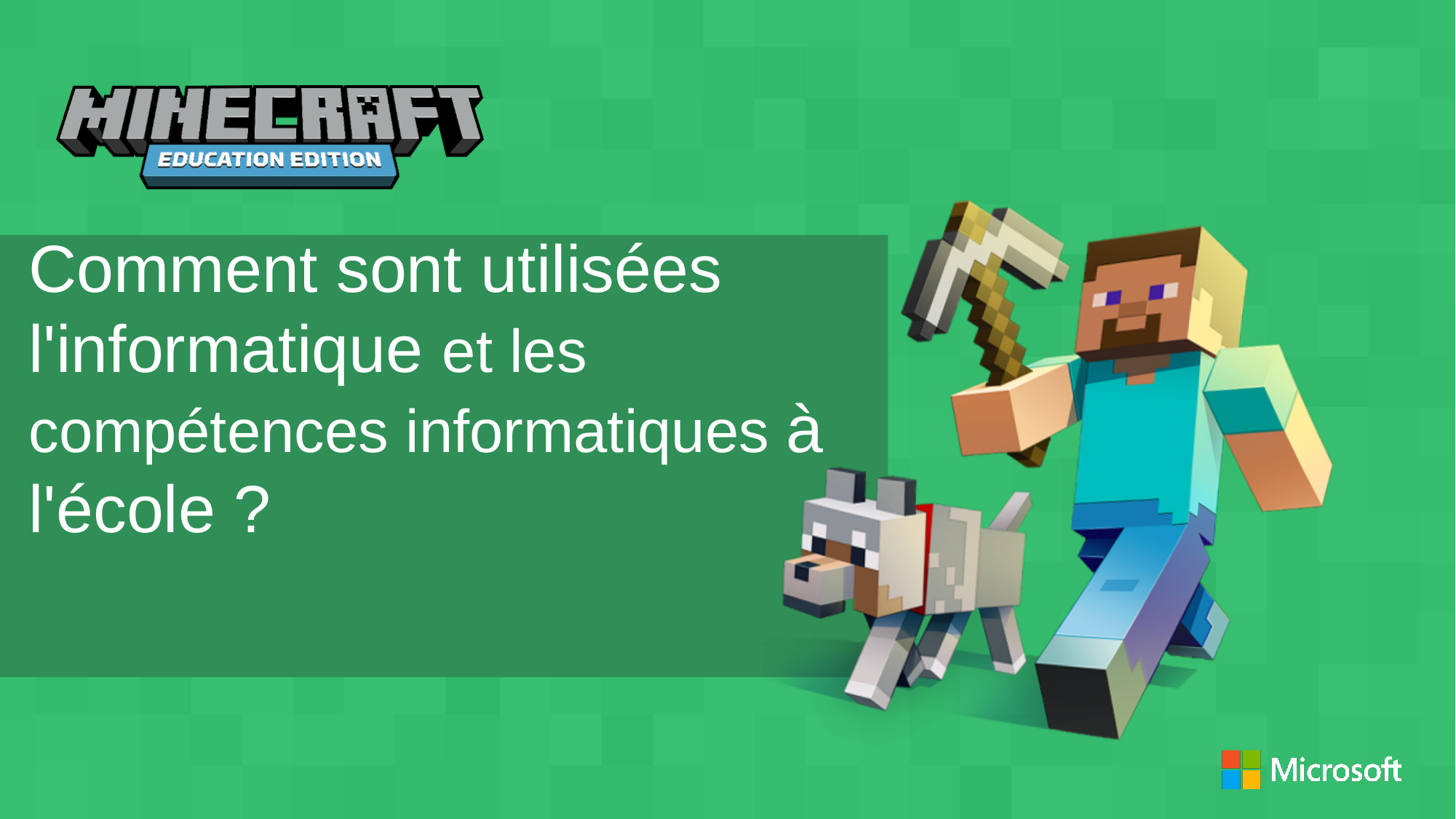

Comment sont utilisées l'informatique et les compétences informatiques à l'école ?